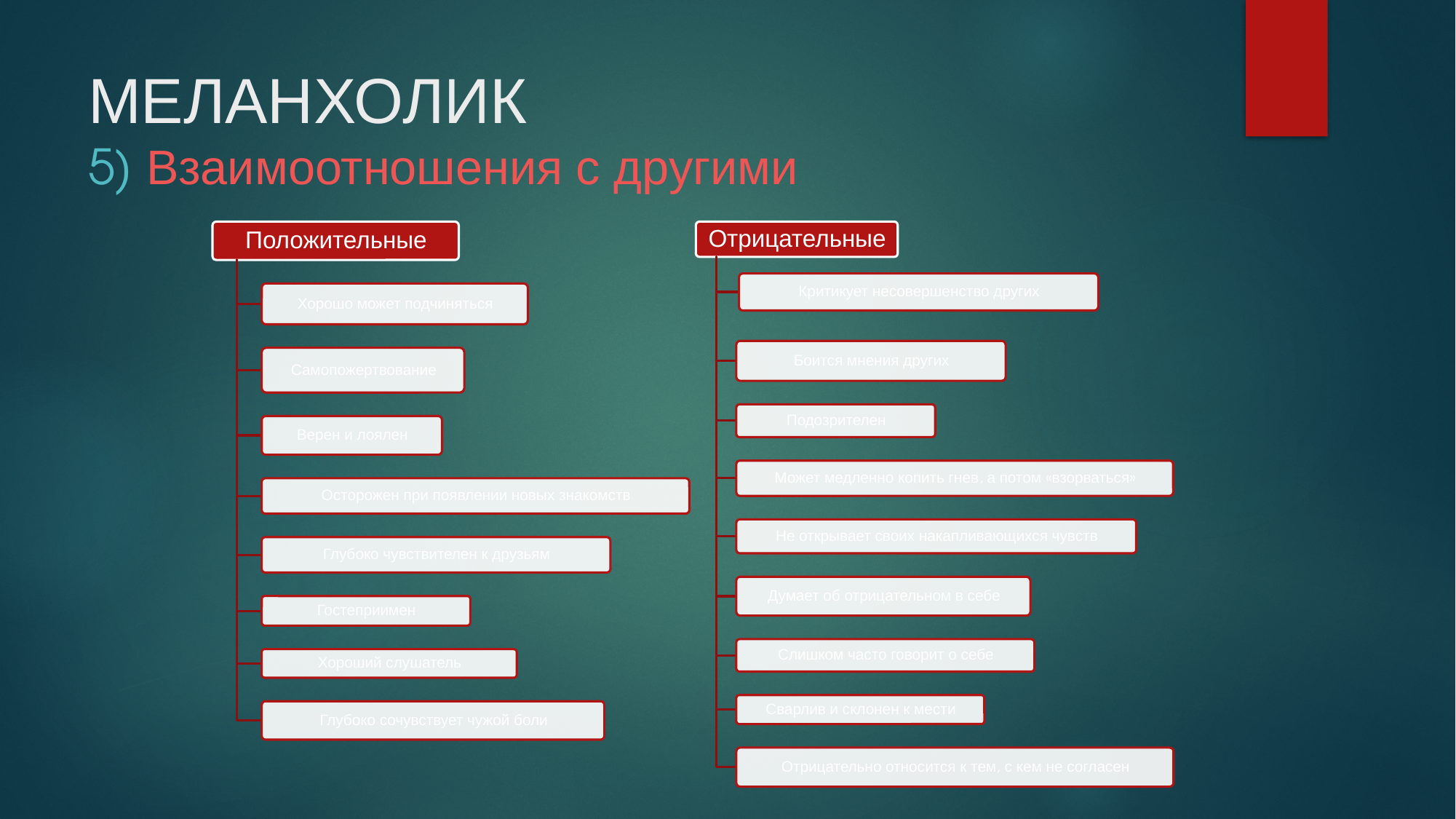

# МЕЛАНХОЛИК 5) Взаимоотношения с другими
Положительные
Хорошо может подчиняться
Самопожертвование
Верен и лоялен
Осторожен при появлении новых знакомств
Глубоко чувствителен к друзьям
Гостеприимен
Хороший слушатель
Глубоко сочувствует чужой боли
Отрицательные
Критикует несовершенство других
Боится мнения других
Подозрителен
Может медленно копить гнев, а потом «взорваться»
Не открывает своих накапливающихся чувств
Думает об отрицательном в себе
Слишком часто говорит о себе
Сварлив и склонен к мести
Отрицательно относится к тем, с кем не согласен